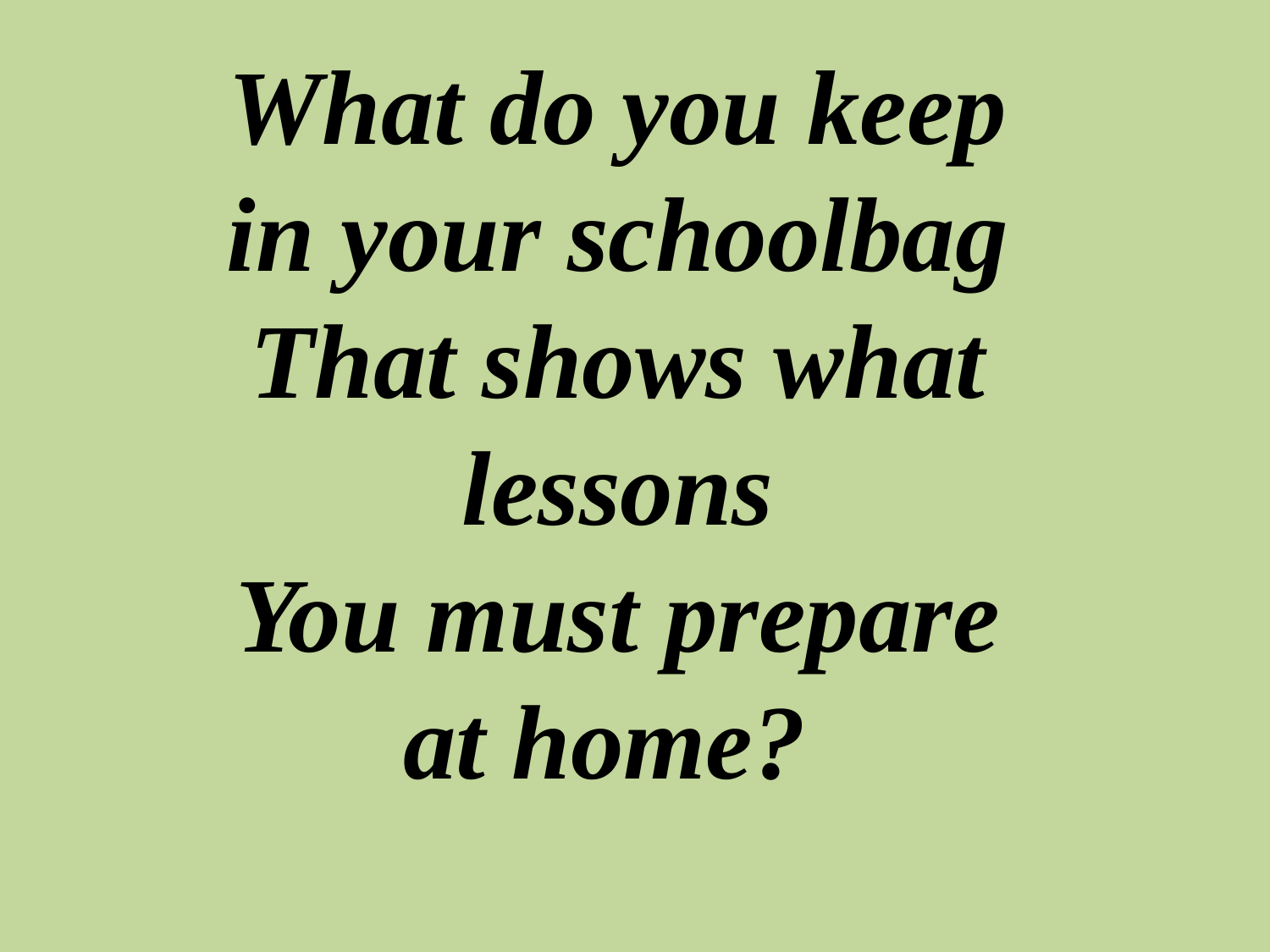

#
What do you keep in your schoolbag
That shows what lessons
You must prepare at home?